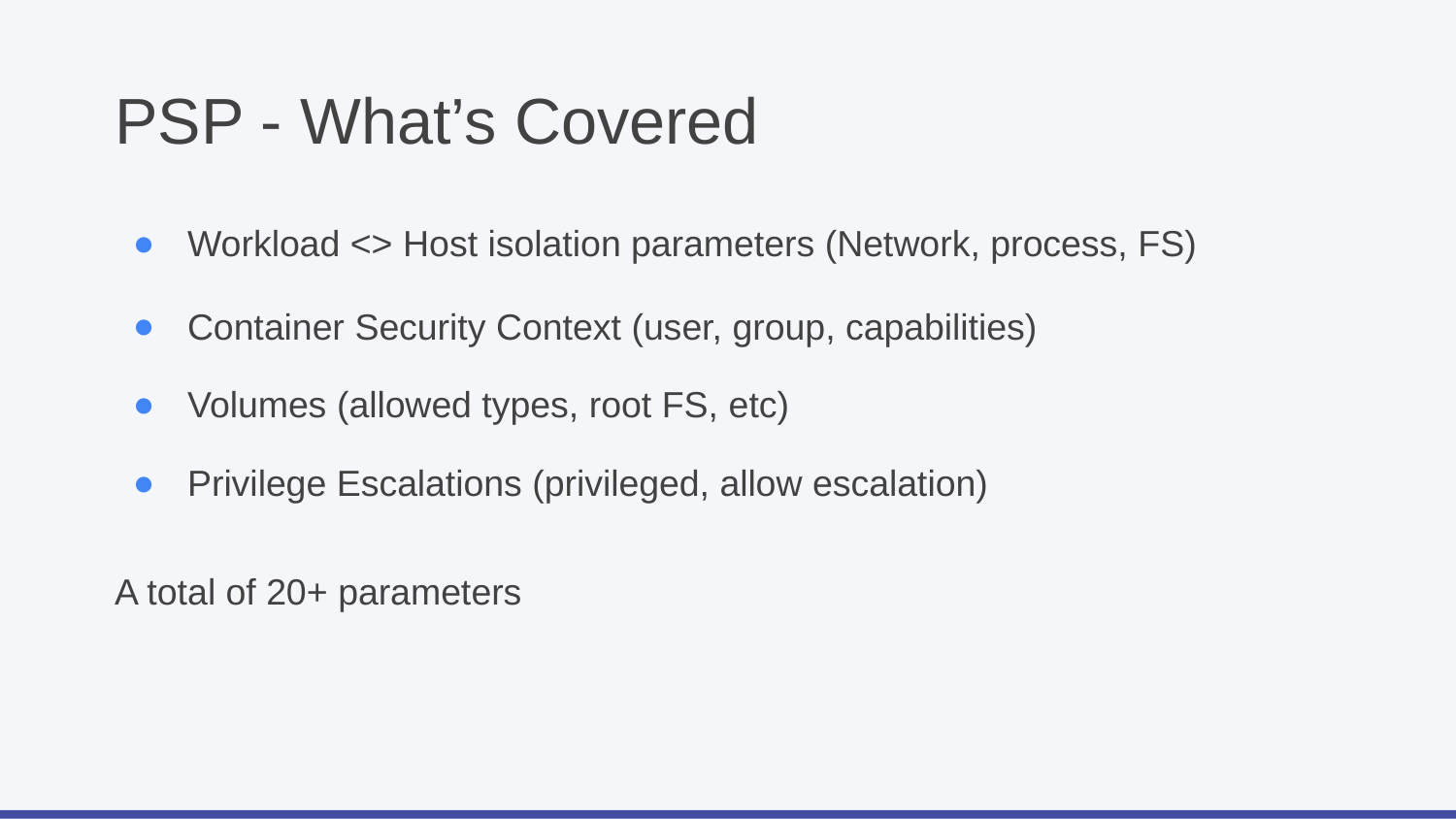

# PSP - What’s Covered
Workload <> Host isolation parameters (Network, process, FS)
Container Security Context (user, group, capabilities)
Volumes (allowed types, root FS, etc)
Privilege Escalations (privileged, allow escalation)

A total of 20+ parameters